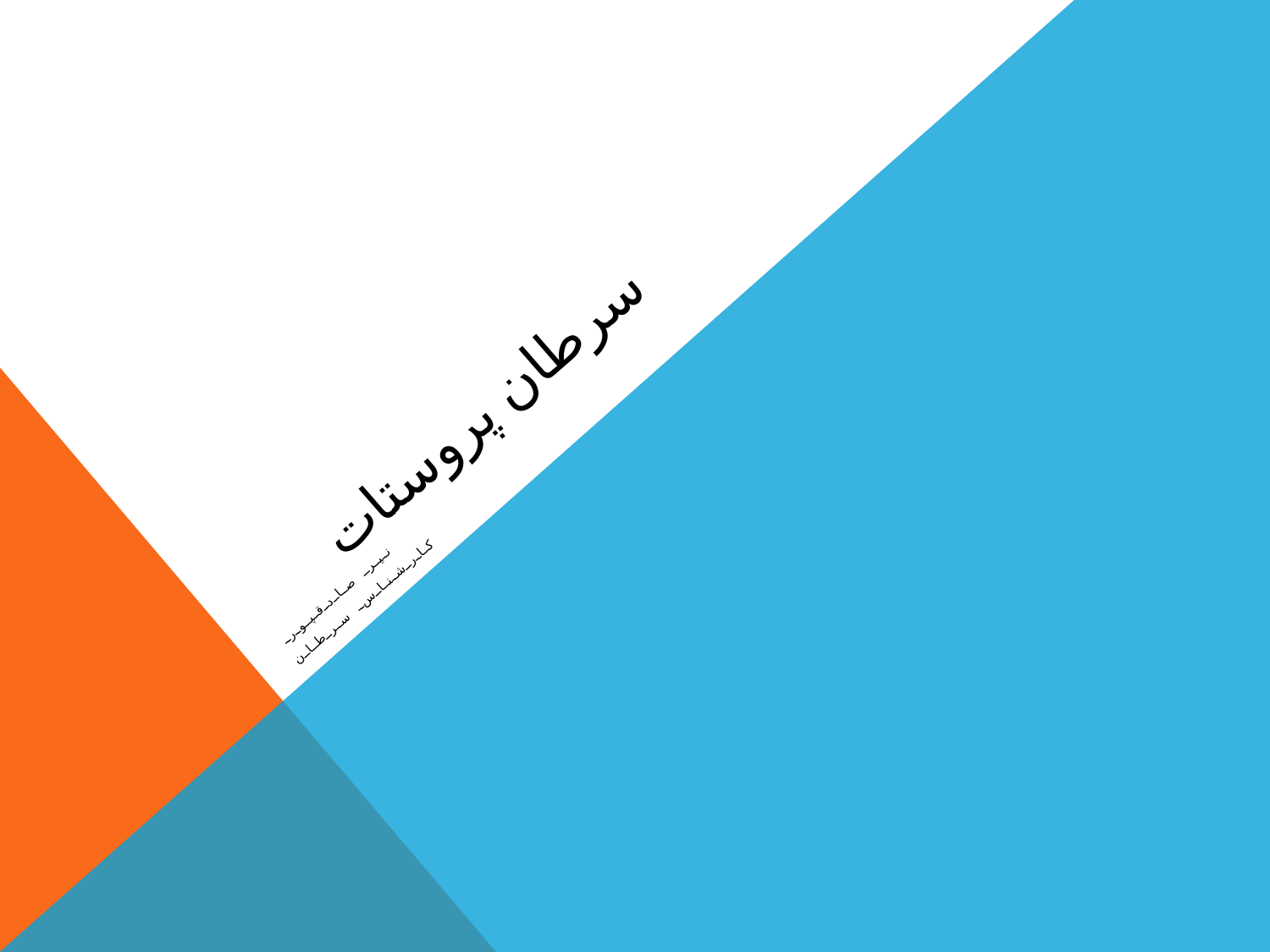

# سرطان پروستات
نیر صادقپور
کارشناس سرطان